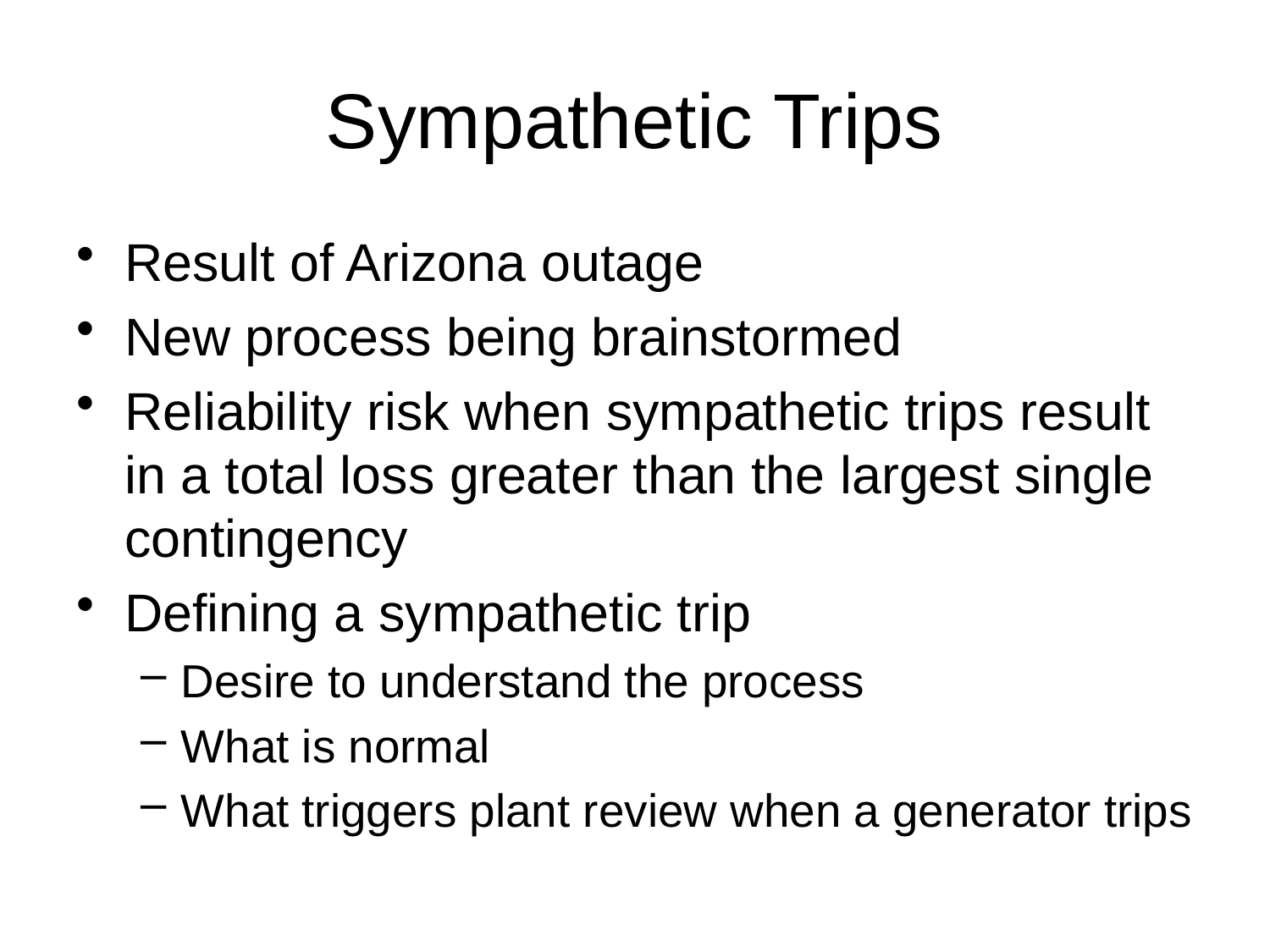

# Sympathetic Trips
Result of Arizona outage
New process being brainstormed
Reliability risk when sympathetic trips result in a total loss greater than the largest single contingency
Defining a sympathetic trip
Desire to understand the process
What is normal
What triggers plant review when a generator trips